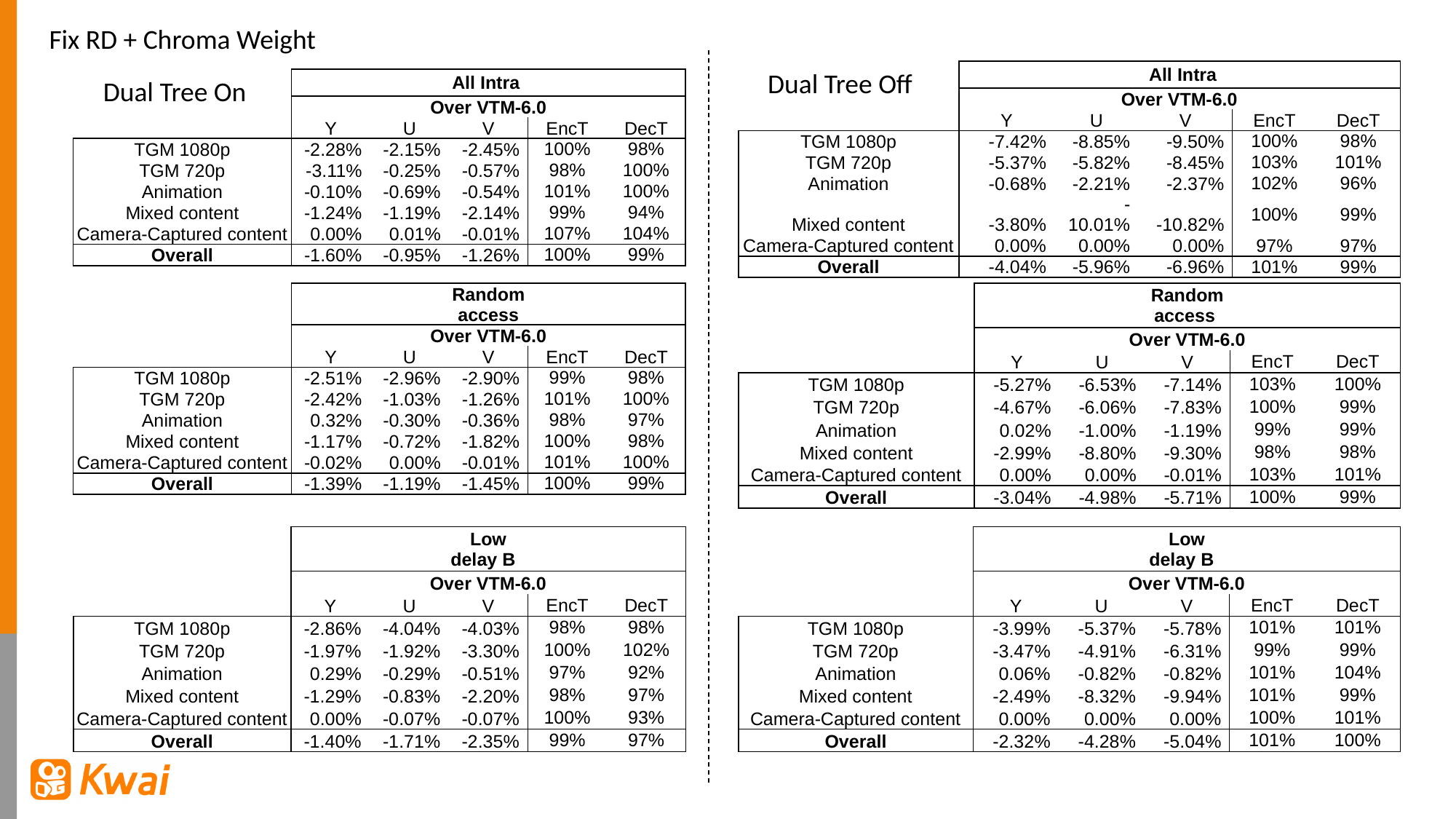

Fix RD + Chroma Weight

|  |  |  | All Intra |  |  |
| --- | --- | --- | --- | --- | --- |
|  | Over VTM-6.0 |  |  |  |  |
|  | Y | U | V | EncT | DecT |
| TGM 1080p | -7.42% | -8.85% | -9.50% | 100% | 98% |
| TGM 720p | -5.37% | -5.82% | -8.45% | 103% | 101% |
| Animation | -0.68% | -2.21% | -2.37% | 102% | 96% |
| Mixed content | -3.80% | -10.01% | -10.82% | 100% | 99% |
| Camera-Captured content | 0.00% | 0.00% | 0.00% | 97% | 97% |
| Overall | -4.04% | -5.96% | -6.96% | 101% | 99% |
Dual Tree Off
|  |  |  | All Intra |  |  |
| --- | --- | --- | --- | --- | --- |
|  | Over VTM-6.0 |  |  |  |  |
|  | Y | U | V | EncT | DecT |
| TGM 1080p | -2.28% | -2.15% | -2.45% | 100% | 98% |
| TGM 720p | -3.11% | -0.25% | -0.57% | 98% | 100% |
| Animation | -0.10% | -0.69% | -0.54% | 101% | 100% |
| Mixed content | -1.24% | -1.19% | -2.14% | 99% | 94% |
| Camera-Captured content | 0.00% | 0.01% | -0.01% | 107% | 104% |
| Overall | -1.60% | -0.95% | -1.26% | 100% | 99% |
Dual Tree On
|  |  |  | Random access |  |  |
| --- | --- | --- | --- | --- | --- |
|  | Over VTM-6.0 |  |  |  |  |
|  | Y | U | V | EncT | DecT |
| TGM 1080p | -2.51% | -2.96% | -2.90% | 99% | 98% |
| TGM 720p | -2.42% | -1.03% | -1.26% | 101% | 100% |
| Animation | 0.32% | -0.30% | -0.36% | 98% | 97% |
| Mixed content | -1.17% | -0.72% | -1.82% | 100% | 98% |
| Camera-Captured content | -0.02% | 0.00% | -0.01% | 101% | 100% |
| Overall | -1.39% | -1.19% | -1.45% | 100% | 99% |
|  |  |  | Random access |  |  |
| --- | --- | --- | --- | --- | --- |
|  | Over VTM-6.0 |  |  |  |  |
|  | Y | U | V | EncT | DecT |
| TGM 1080p | -5.27% | -6.53% | -7.14% | 103% | 100% |
| TGM 720p | -4.67% | -6.06% | -7.83% | 100% | 99% |
| Animation | 0.02% | -1.00% | -1.19% | 99% | 99% |
| Mixed content | -2.99% | -8.80% | -9.30% | 98% | 98% |
| Camera-Captured content | 0.00% | 0.00% | -0.01% | 103% | 101% |
| Overall | -3.04% | -4.98% | -5.71% | 100% | 99% |
|  |  |  | Low delay B |  |  |
| --- | --- | --- | --- | --- | --- |
|  | Over VTM-6.0 |  |  |  |  |
|  | Y | U | V | EncT | DecT |
| TGM 1080p | -2.86% | -4.04% | -4.03% | 98% | 98% |
| TGM 720p | -1.97% | -1.92% | -3.30% | 100% | 102% |
| Animation | 0.29% | -0.29% | -0.51% | 97% | 92% |
| Mixed content | -1.29% | -0.83% | -2.20% | 98% | 97% |
| Camera-Captured content | 0.00% | -0.07% | -0.07% | 100% | 93% |
| Overall | -1.40% | -1.71% | -2.35% | 99% | 97% |
|  |  |  | Low delay B |  |  |
| --- | --- | --- | --- | --- | --- |
|  | Over VTM-6.0 |  |  |  |  |
|  | Y | U | V | EncT | DecT |
| TGM 1080p | -3.99% | -5.37% | -5.78% | 101% | 101% |
| TGM 720p | -3.47% | -4.91% | -6.31% | 99% | 99% |
| Animation | 0.06% | -0.82% | -0.82% | 101% | 104% |
| Mixed content | -2.49% | -8.32% | -9.94% | 101% | 99% |
| Camera-Captured content | 0.00% | 0.00% | 0.00% | 100% | 101% |
| Overall | -2.32% | -4.28% | -5.04% | 101% | 100% |